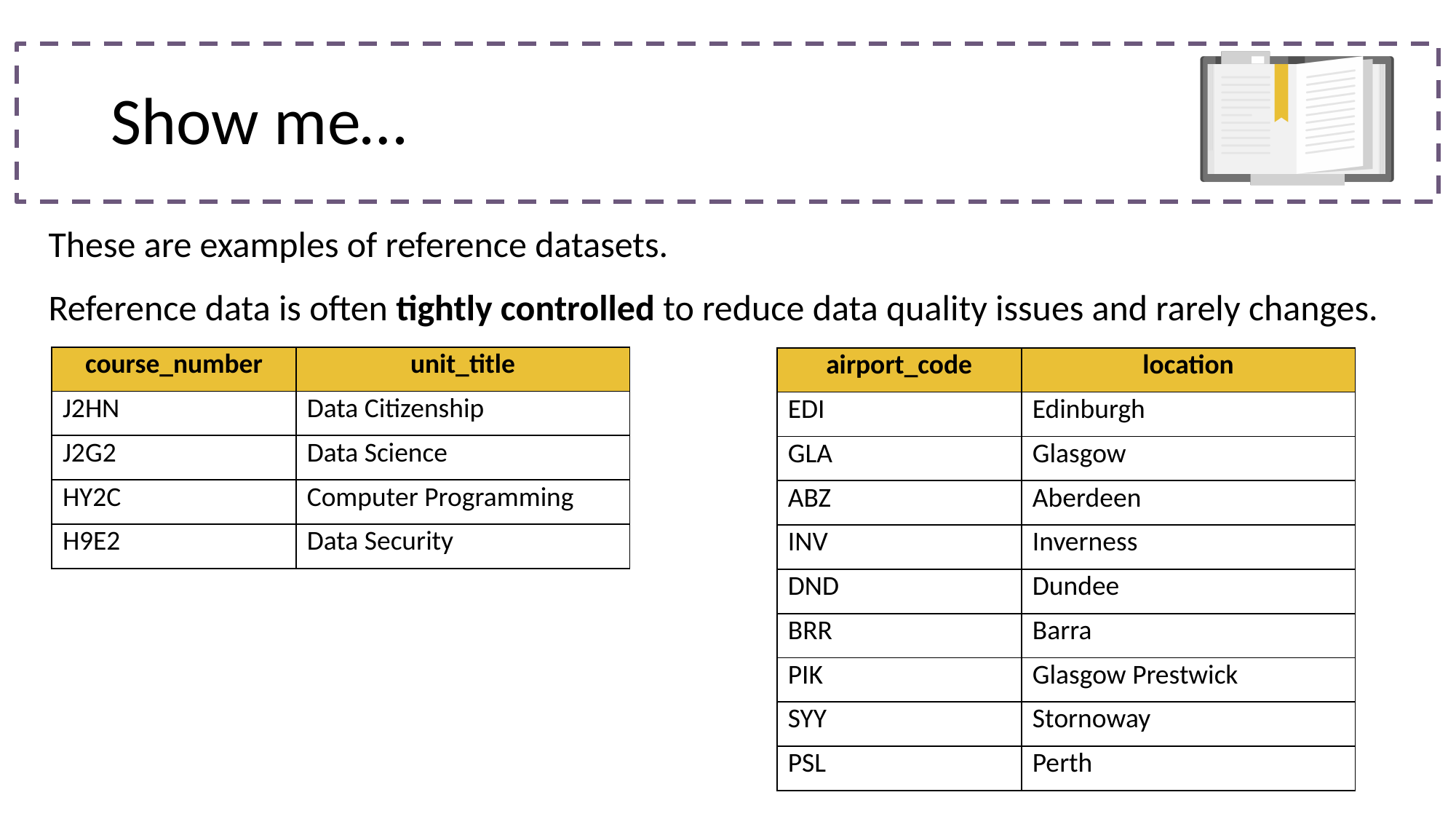

# Show me…
These are examples of reference datasets.

Reference data is often tightly controlled to reduce data quality issues and rarely changes.
| course\_number | unit\_title |
| --- | --- |
| J2HN | Data Citizenship |
| J2G2 | Data Science |
| HY2C | Computer Programming |
| H9E2 | Data Security |
| airport\_code | location |
| --- | --- |
| EDI | Edinburgh |
| GLA | Glasgow |
| ABZ | Aberdeen |
| INV | Inverness |
| DND | Dundee |
| BRR | Barra |
| PIK | Glasgow Prestwick |
| SYY | Stornoway |
| PSL | Perth |